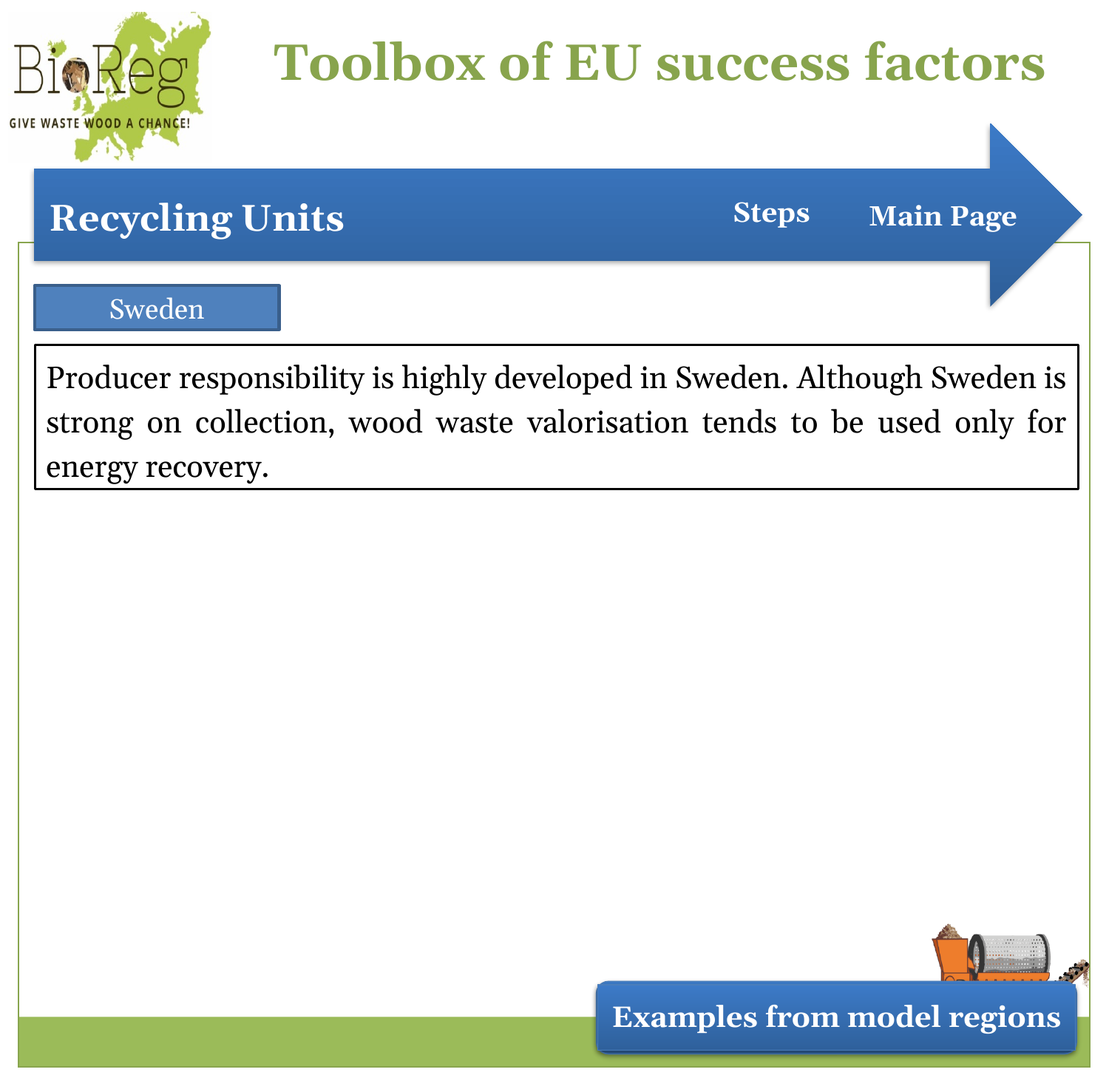

Recycling Units

Steps

Main Page
Sweden
Producer responsibility is highly developed in Sweden. Although Sweden is strong on collection, wood waste valorisation tends to be used only for energy recovery.

Examples from model regions